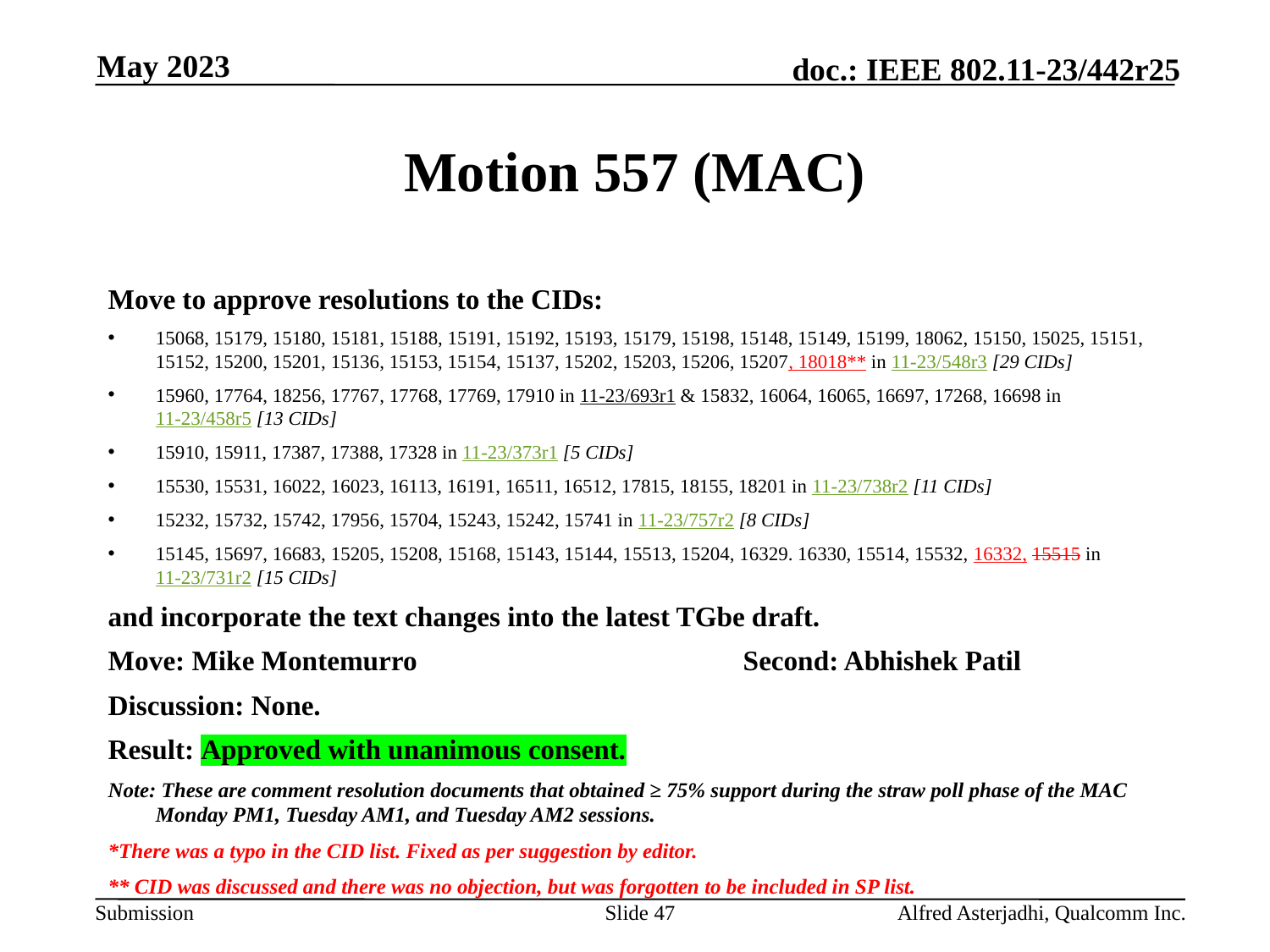

May 2023
# Motion 557 (MAC)
Move to approve resolutions to the CIDs:
15068, 15179, 15180, 15181, 15188, 15191, 15192, 15193, 15179, 15198, 15148, 15149, 15199, 18062, 15150, 15025, 15151, 15152, 15200, 15201, 15136, 15153, 15154, 15137, 15202, 15203, 15206, 15207, 18018** in 11-23/548r3 [29 CIDs]
15960, 17764, 18256, 17767, 17768, 17769, 17910 in 11-23/693r1 & 15832, 16064, 16065, 16697, 17268, 16698 in 11-23/458r5 [13 CIDs]
15910, 15911, 17387, 17388, 17328 in 11-23/373r1 [5 CIDs]
15530, 15531, 16022, 16023, 16113, 16191, 16511, 16512, 17815, 18155, 18201 in 11-23/738r2 [11 CIDs]
15232, 15732, 15742, 17956, 15704, 15243, 15242, 15741 in 11-23/757r2 [8 CIDs]
15145, 15697, 16683, 15205, 15208, 15168, 15143, 15144, 15513, 15204, 16329. 16330, 15514, 15532, 16332, 15515 in 11-23/731r2 [15 CIDs]
and incorporate the text changes into the latest TGbe draft.
Move: Mike Montemurro			Second: Abhishek Patil
Discussion: None.
Result: Approved with unanimous consent.
Note: These are comment resolution documents that obtained ≥ 75% support during the straw poll phase of the MAC Monday PM1, Tuesday AM1, and Tuesday AM2 sessions.
*There was a typo in the CID list. Fixed as per suggestion by editor.
** CID was discussed and there was no objection, but was forgotten to be included in SP list.
Slide 47
Alfred Asterjadhi, Qualcomm Inc.